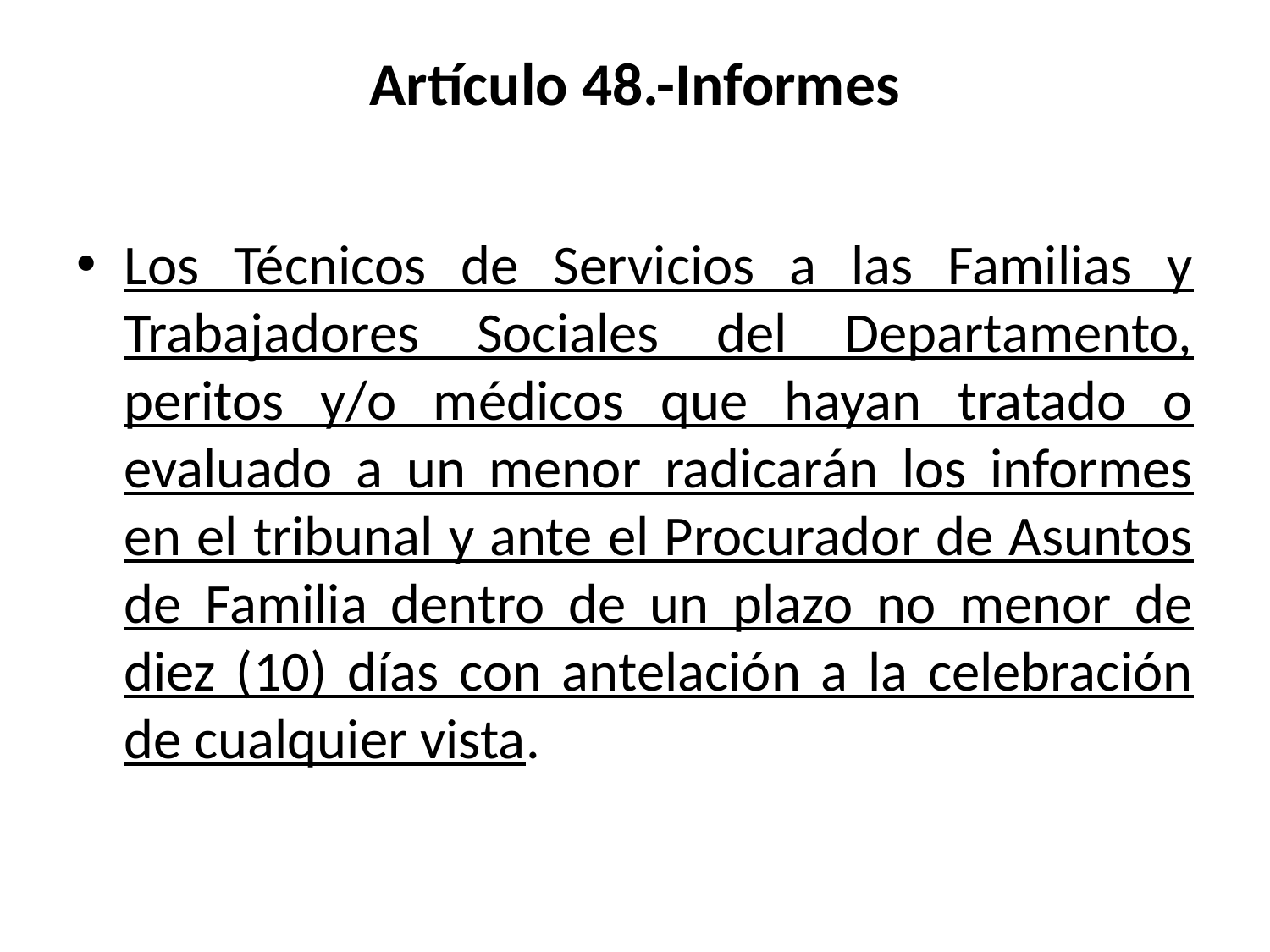

# Artículo 48.-Informes
Los Técnicos de Servicios a las Familias y Trabajadores Sociales del Departamento, peritos y/o médicos que hayan tratado o evaluado a un menor radicarán los informes en el tribunal y ante el Procurador de Asuntos de Familia dentro de un plazo no menor de diez (10) días con antelación a la celebración de cualquier vista.